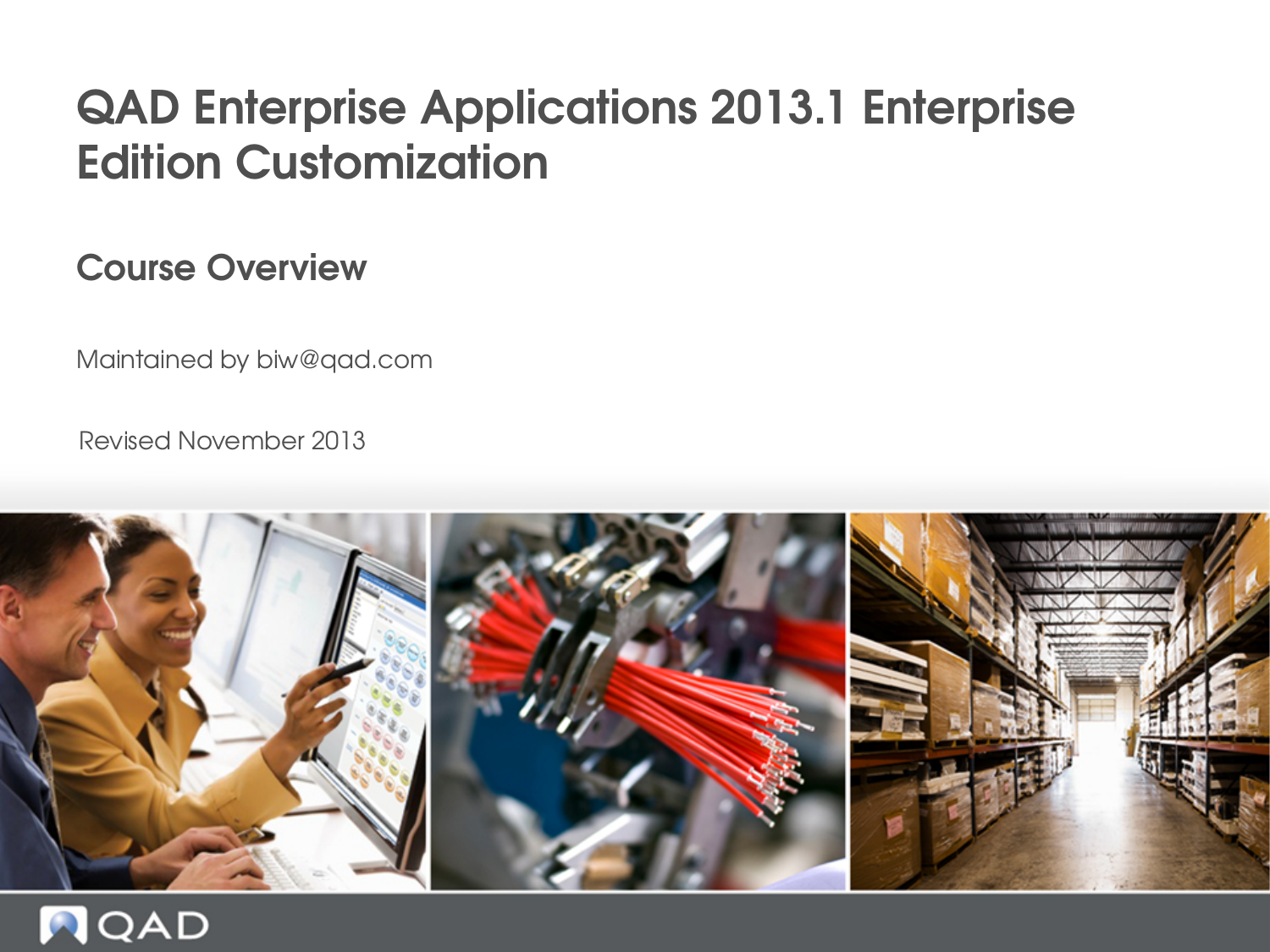

# QAD Enterprise Applications 2013.1 Enterprise Edition Customization
Course Overview

Maintained by biw@qad.com

Revised November 2013